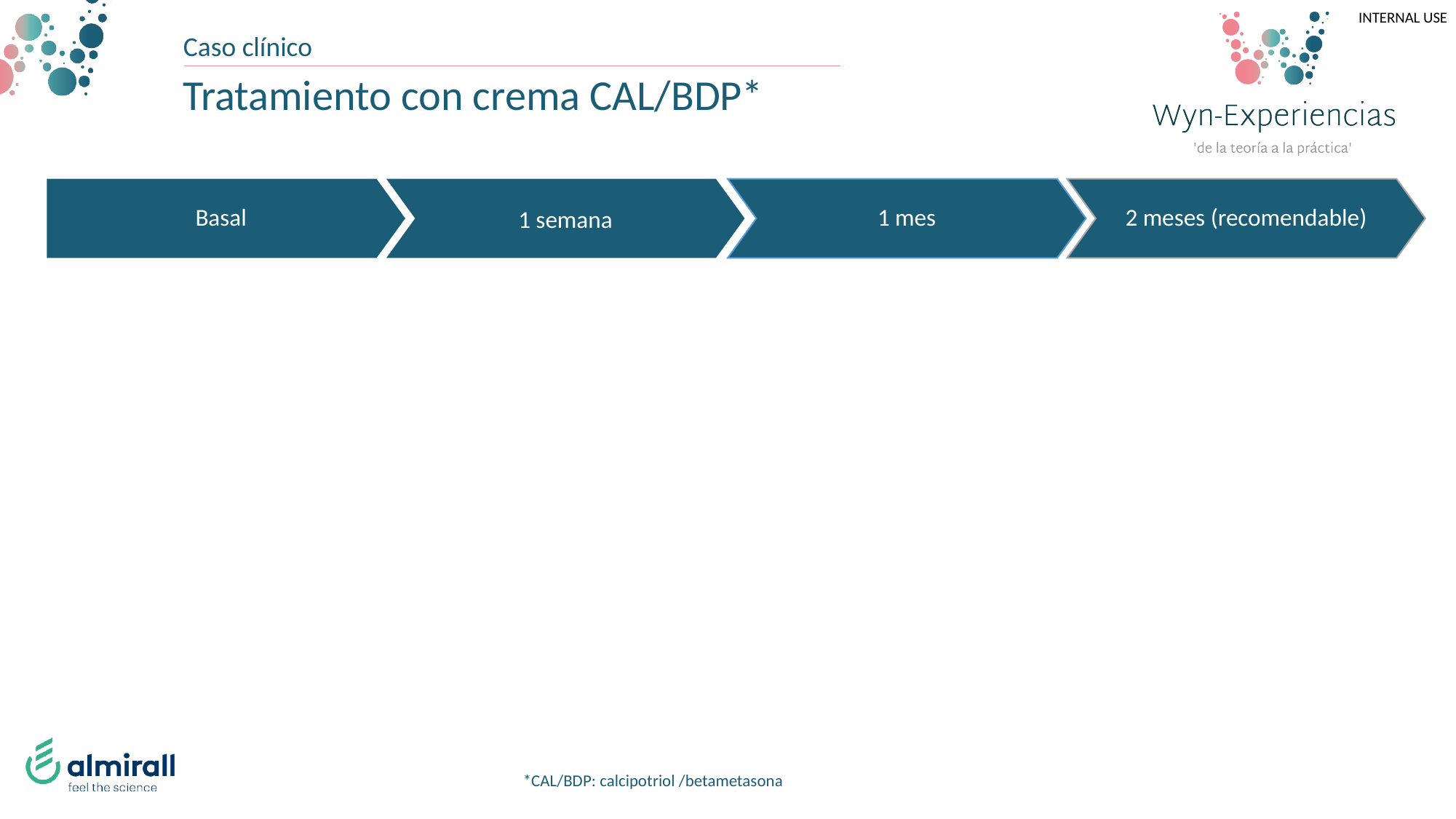

Caso clínico
Tratamiento con crema CAL/BDP*
Basal
1 semana
1 mes
2 meses (recomendable)